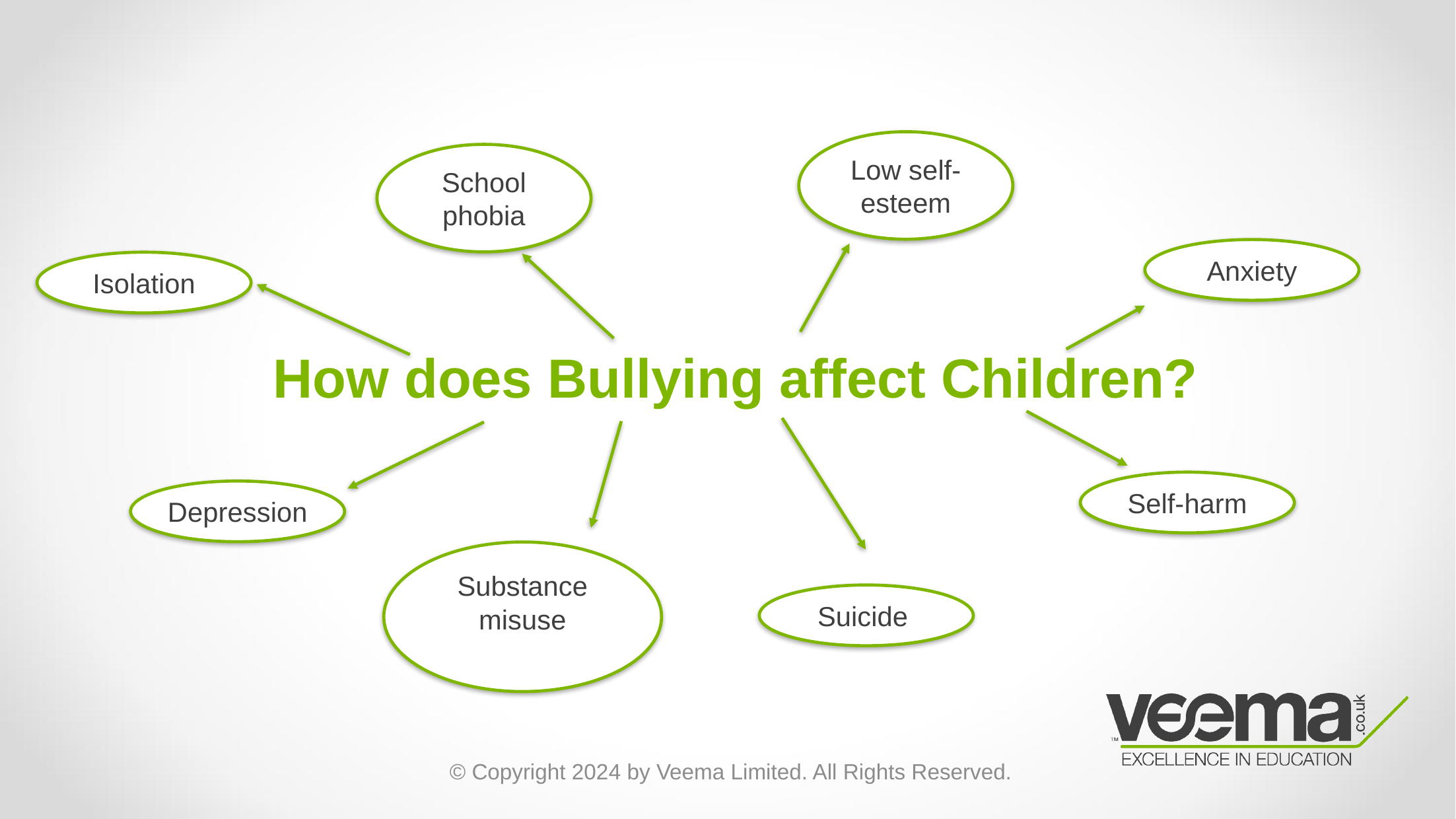

Low self-esteem
School phobia
Anxiety
Isolation
# How does Bullying affect Children?
Self-harm
Depression
Substance misuse

Suicide